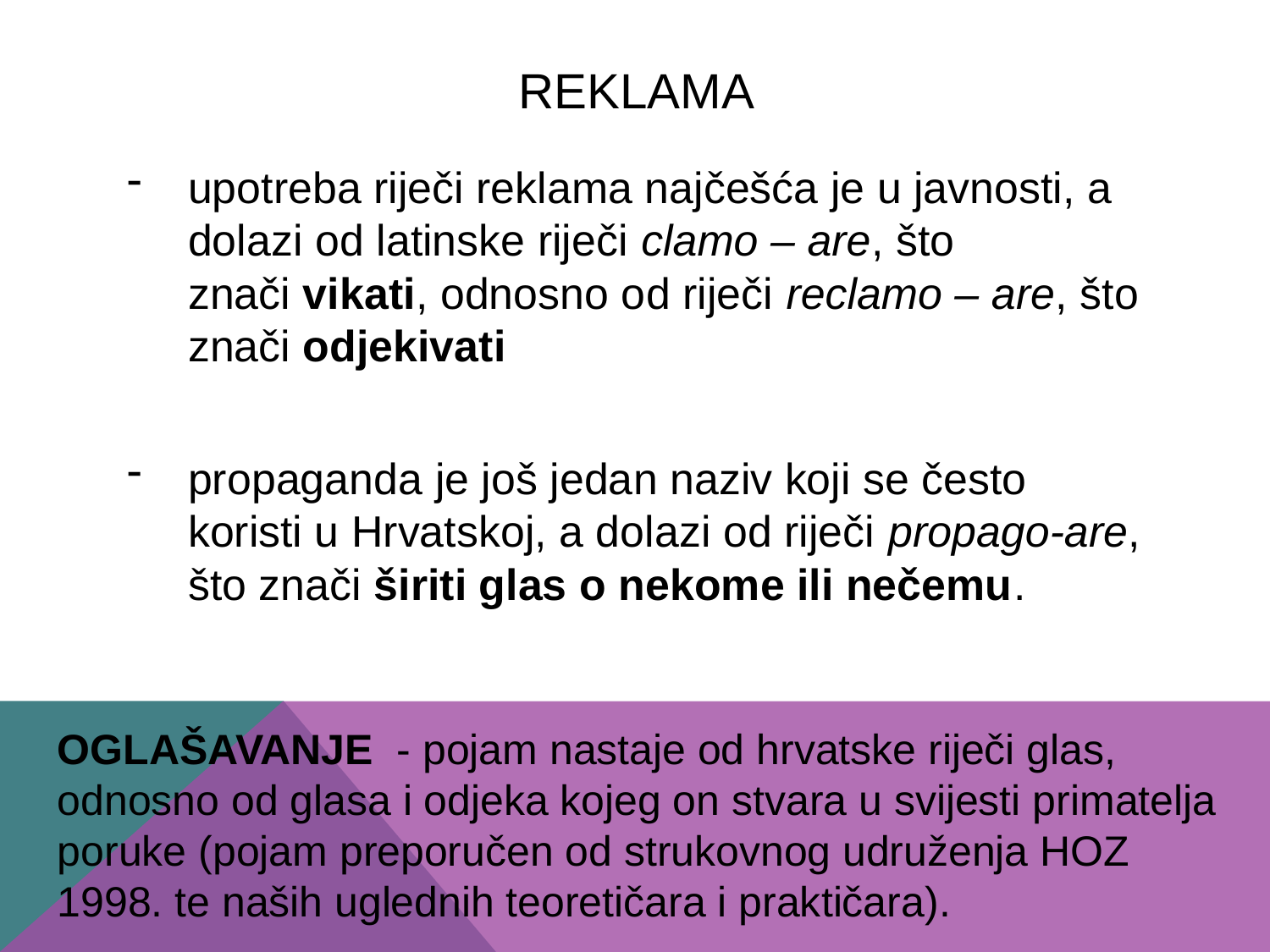

# REKlama
upotreba riječi reklama najčešća je u javnosti, a dolazi od latinske riječi clamo – are, što znači vikati, odnosno od riječi reclamo – are, što znači odjekivati

propaganda je još jedan naziv koji se često koristi u Hrvatskoj, a dolazi od riječi propago-are, što znači širiti glas o nekome ili nečemu.

OGLAŠAVANJE  - pojam nastaje od hrvatske riječi glas, odnosno od glasa i odjeka kojeg on stvara u svijesti primatelja poruke (pojam preporučen od strukovnog udruženja HOZ 1998. te naših uglednih teoretičara i praktičara).